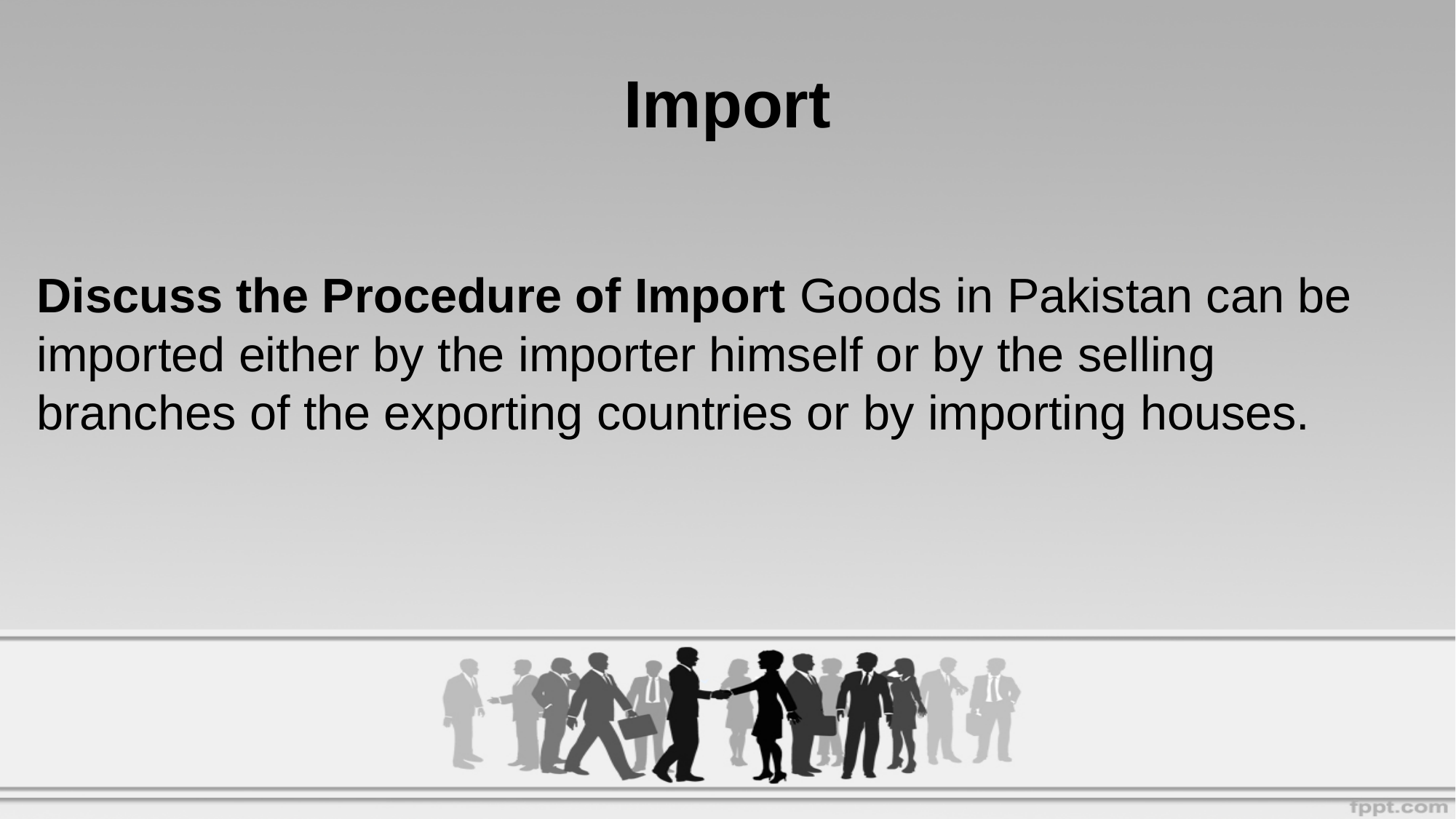

# Import

Discuss the Procedure of Import Goods in Pakistan can be imported either by the importer himself or by the selling branches of the exporting countries or by importing houses.